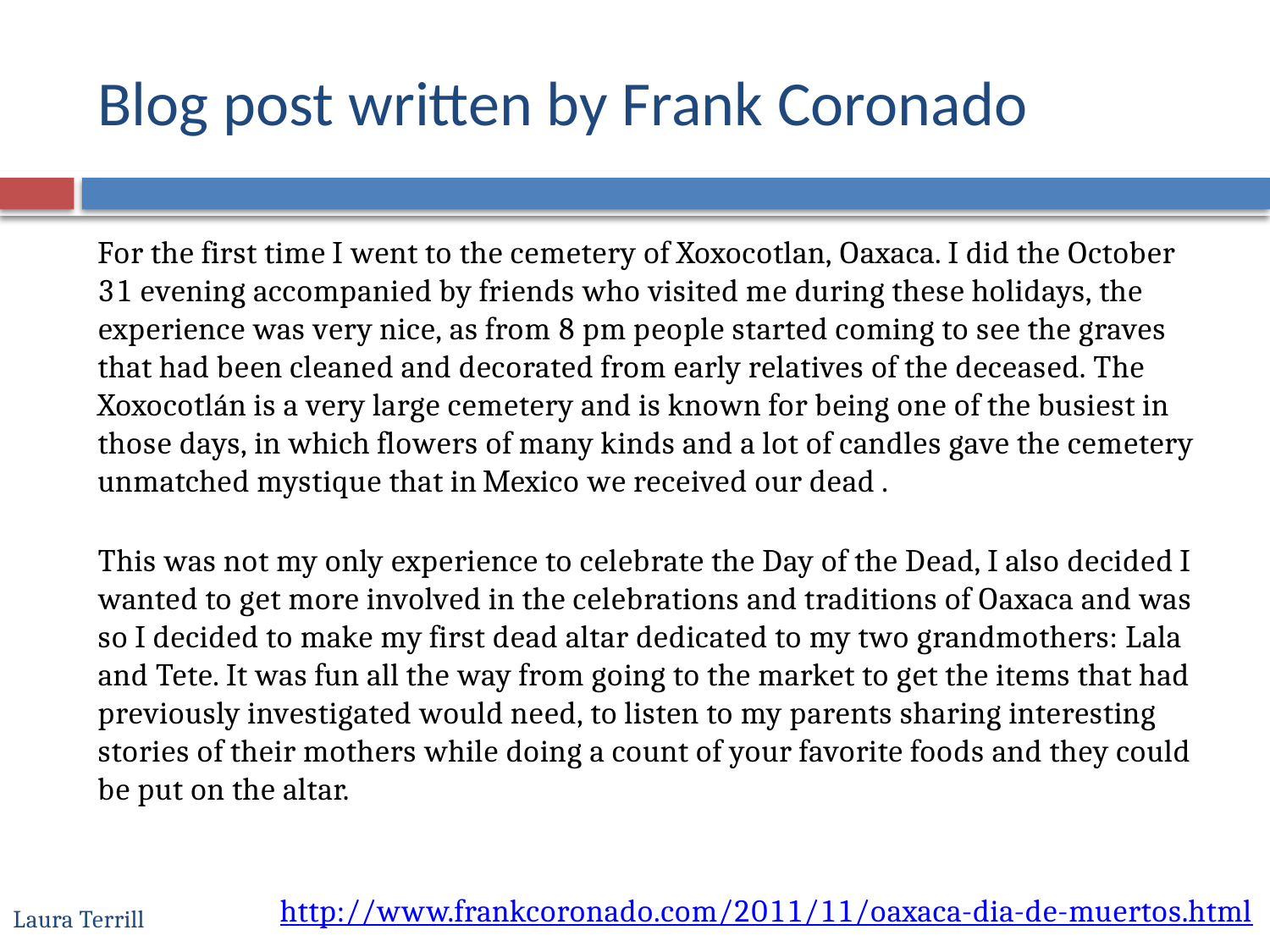

# Blog post written by Frank Coronado
For the first time I went to the cemetery of Xoxocotlan, Oaxaca. I did the October 31 evening accompanied by friends who visited me during these holidays, the experience was very nice, as from 8 pm people started coming to see the graves that had been cleaned and decorated from early relatives of the deceased. The Xoxocotlán is a very large cemetery and is known for being one of the busiest in those days, in which flowers of many kinds and a lot of candles gave the cemetery unmatched mystique that in Mexico we received our dead .

This was not my only experience to celebrate the Day of the Dead, I also decided I wanted to get more involved in the celebrations and traditions of Oaxaca and was so I decided to make my first dead altar dedicated to my two grandmothers: Lala and Tete. It was fun all the way from going to the market to get the items that had previously investigated would need, to listen to my parents sharing interesting stories of their mothers while doing a count of your favorite foods and they could be put on the altar.
http://www.frankcoronado.com/2011/11/oaxaca-dia-de-muertos.html

Laura Terrill